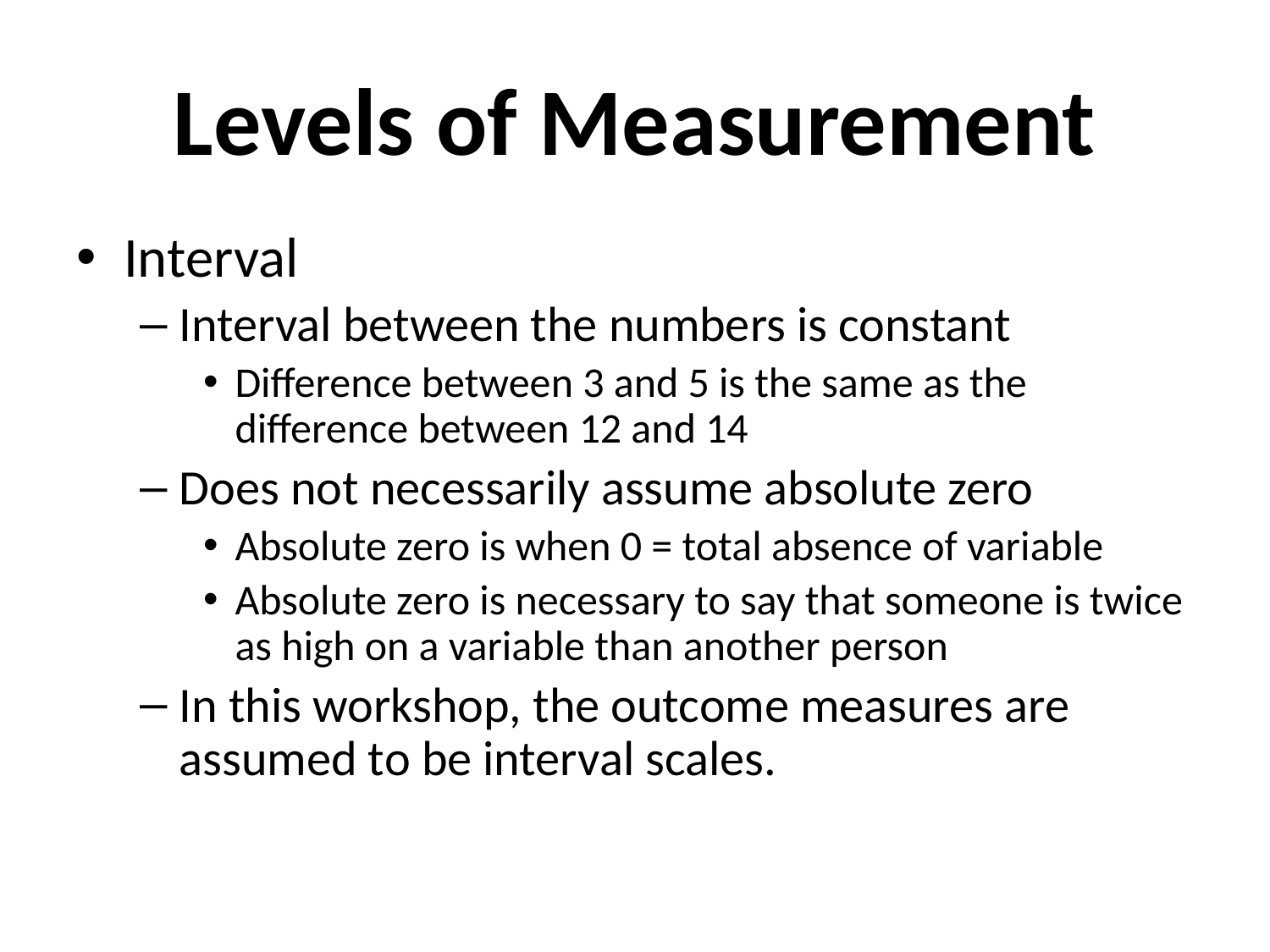

# Levels of Measurement
Interval
Interval between the numbers is constant
Difference between 3 and 5 is the same as the difference between 12 and 14
Does not necessarily assume absolute zero
Absolute zero is when 0 = total absence of variable
Absolute zero is necessary to say that someone is twice as high on a variable than another person
In this workshop, the outcome measures are  assumed to be interval scales.